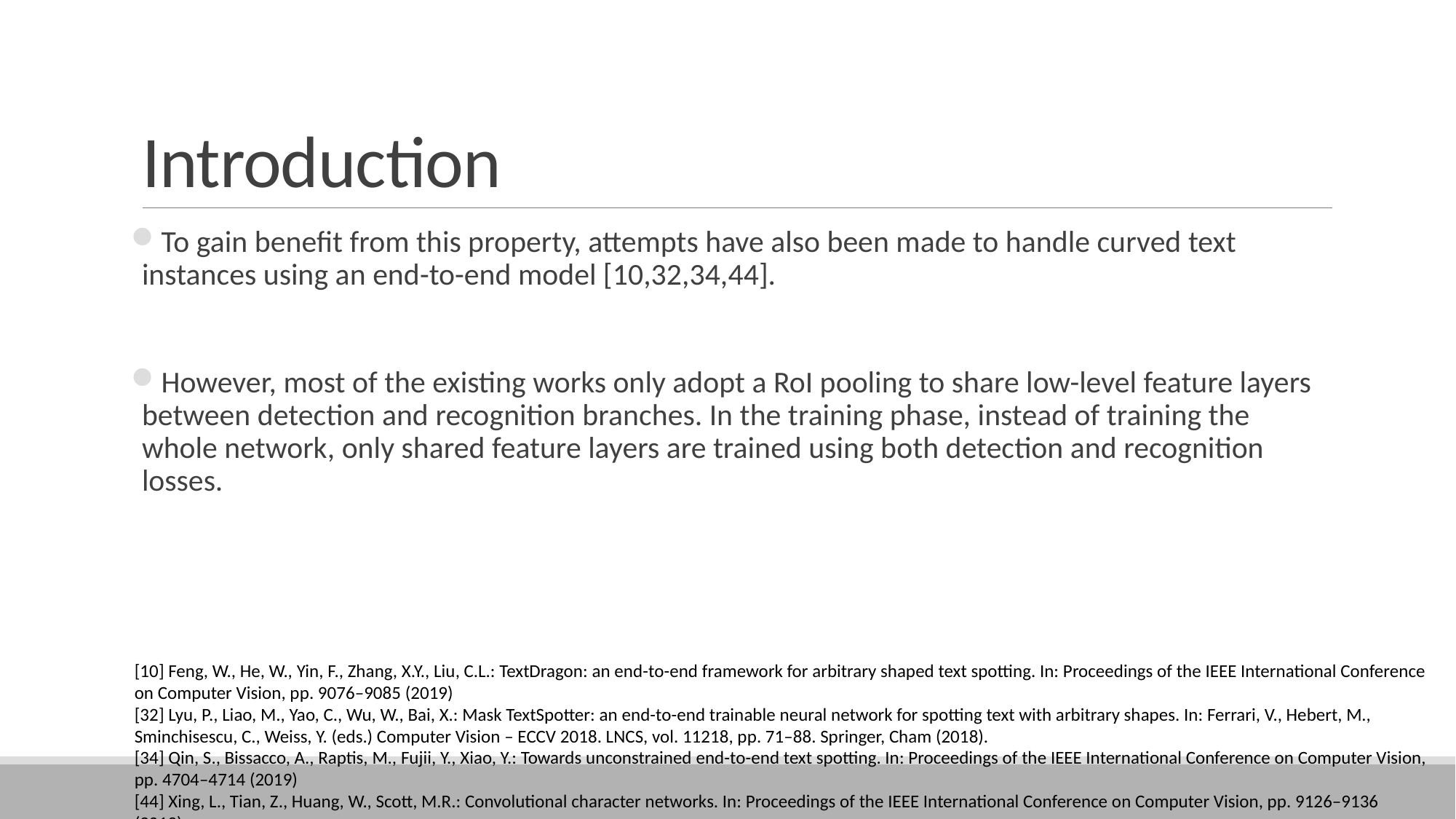

# Introduction
To gain beneﬁt from this property, attempts have also been made to handle curved text instances using an end-to-end model [10,32,34,44].

However, most of the existing works only adopt a RoI pooling to share low-level feature layers between detection and recognition branches. In the training phase, instead of training the whole network, only shared feature layers are trained using both detection and recognition losses.
[10] Feng, W., He, W., Yin, F., Zhang, X.Y., Liu, C.L.: TextDragon: an end-to-end framework for arbitrary shaped text spotting. In: Proceedings of the IEEE International Conference on Computer Vision, pp. 9076–9085 (2019)
[32] Lyu, P., Liao, M., Yao, C., Wu, W., Bai, X.: Mask TextSpotter: an end-to-end trainable neural network for spotting text with arbitrary shapes. In: Ferrari, V., Hebert, M., Sminchisescu, C., Weiss, Y. (eds.) Computer Vision – ECCV 2018. LNCS, vol. 11218, pp. 71–88. Springer, Cham (2018).
[34] Qin, S., Bissacco, A., Raptis, M., Fujii, Y., Xiao, Y.: Towards unconstrained end-to-end text spotting. In: Proceedings of the IEEE International Conference on Computer Vision, pp. 4704–4714 (2019)
[44] Xing, L., Tian, Z., Huang, W., Scott, M.R.: Convolutional character networks. In: Proceedings of the IEEE International Conference on Computer Vision, pp. 9126–9136 (2019)